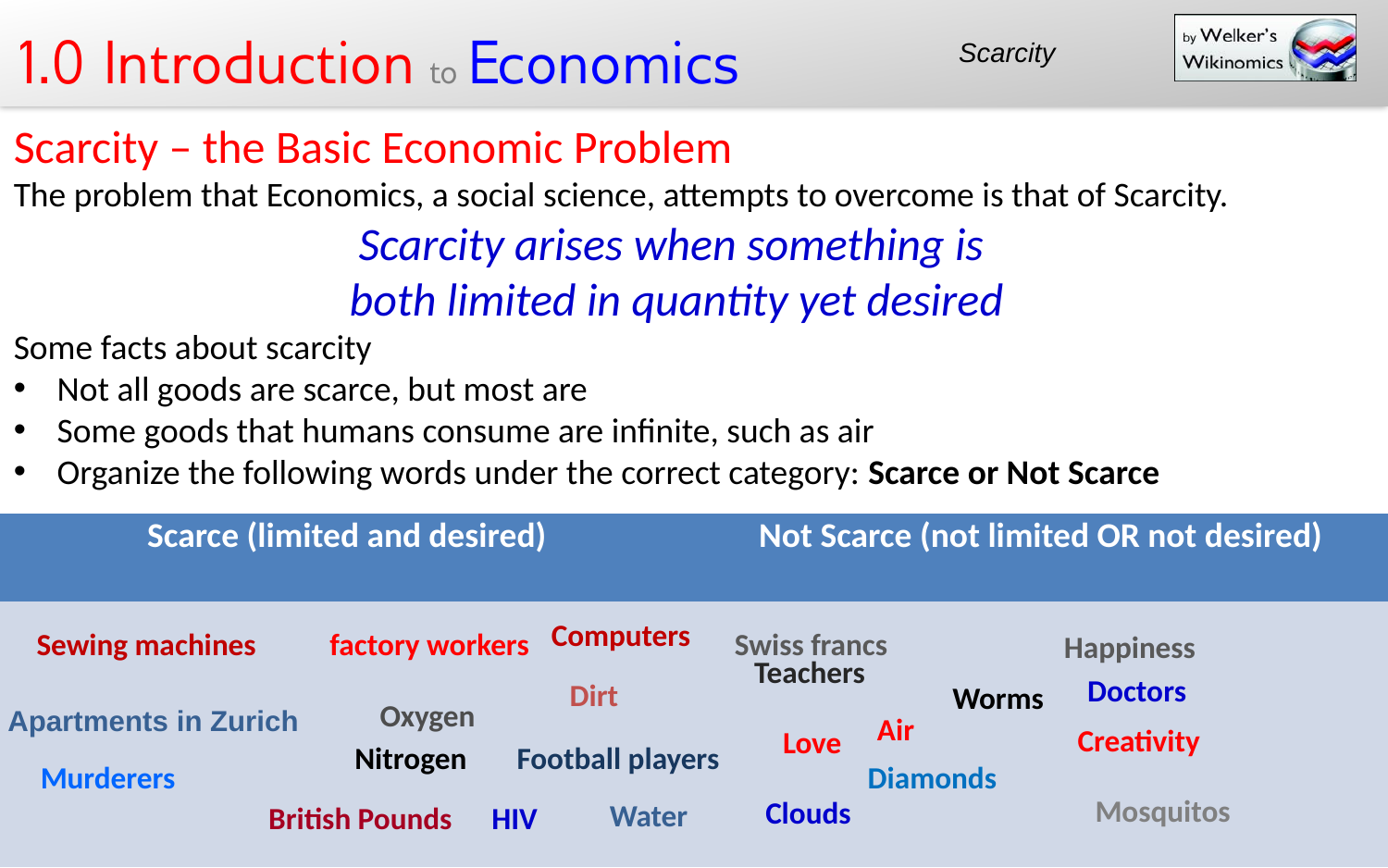

Scarcity
Scarcity – the Basic Economic Problem
The problem that Economics, a social science, attempts to overcome is that of Scarcity.
Scarcity arises when something is
both limited in quantity yet desired
Some facts about scarcity
Not all goods are scarce, but most are
Some goods that humans consume are infinite, such as air
Organize the following words under the correct category: Scarce or Not Scarce
| Scarce (limited and desired) | Not Scarce (not limited OR not desired) |
| --- | --- |
|  |  |
Computers
Swiss francs
Sewing machines
factory workers
Happiness
Teachers
Doctors
Dirt
Worms
Oxygen
Apartments in Zurich
Air
Creativity
Love
Nitrogen
Football players
Murderers
Diamonds
Mosquitos
Clouds
Water
British Pounds
HIV